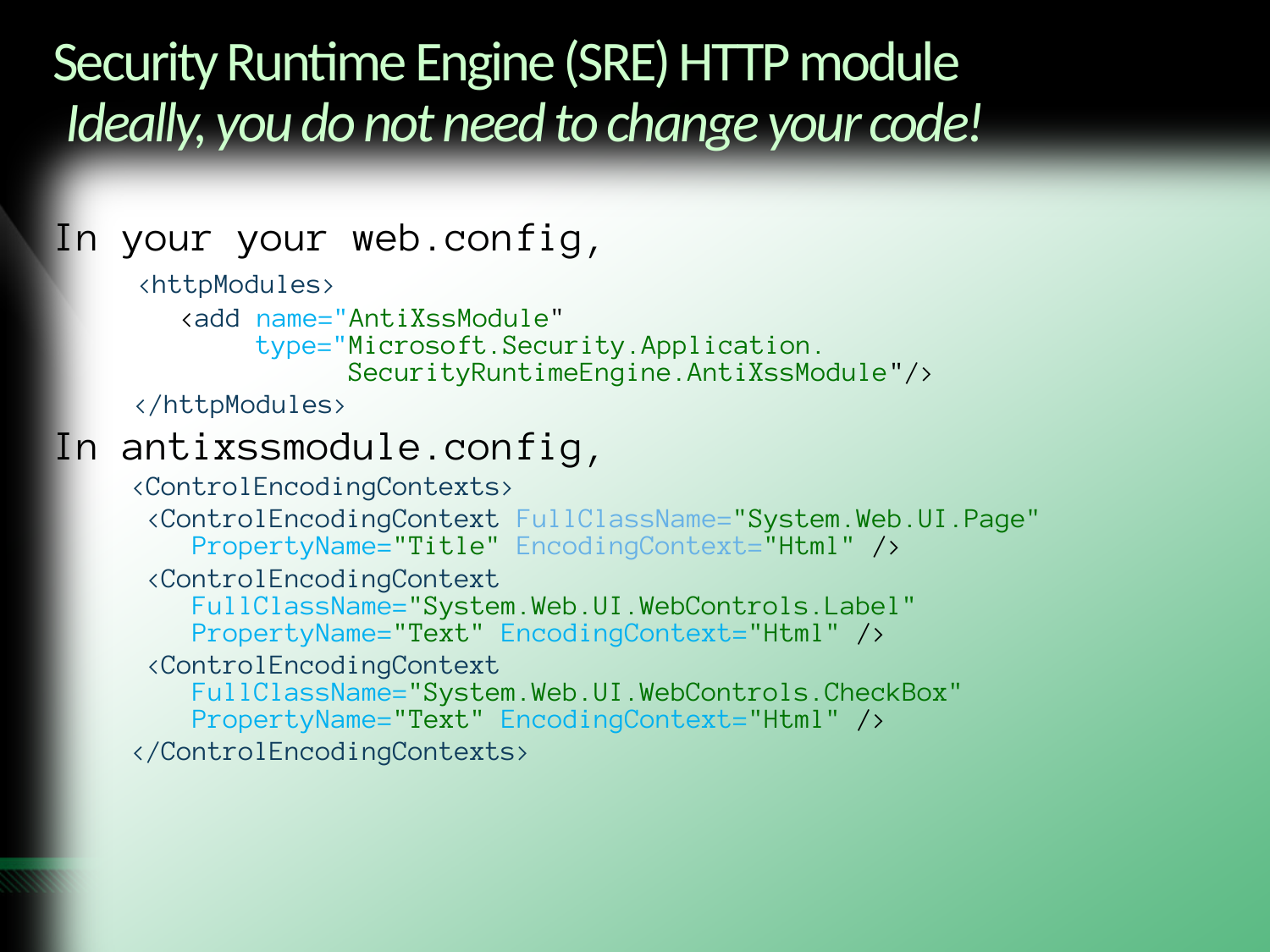

# Security Runtime Engine (SRE) HTTP module Ideally, you do not need to change your code!
In your your web.config,
 <httpModules>
    <add name="AntiXssModule"
         type="Microsoft.Security.Application.
               SecurityRuntimeEngine.AntiXssModule"/>
 </httpModules>
In antixssmodule.config,
     <ControlEncodingContexts>
      <ControlEncodingContext FullClassName="System.Web.UI.Page"
         PropertyName="Title" EncodingContext="Html" />
      <ControlEncodingContext
         FullClassName="System.Web.UI.WebControls.Label"
         PropertyName="Text" EncodingContext="Html" />
      <ControlEncodingContext
         FullClassName="System.Web.UI.WebControls.CheckBox"
         PropertyName="Text" EncodingContext="Html" />
     </ControlEncodingContexts>